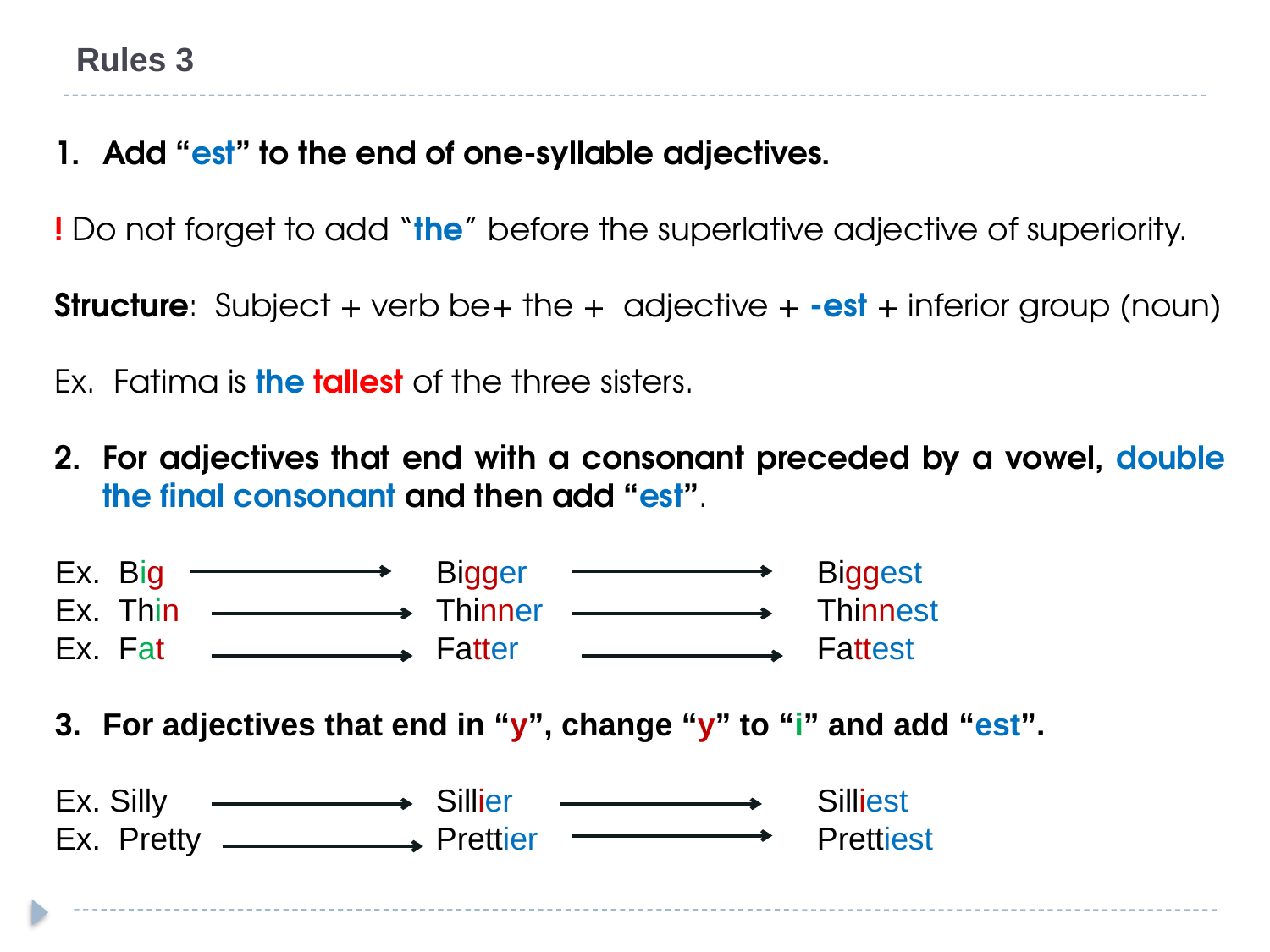

# Rules 3
Add “est” to the end of one-syllable adjectives.

! Do not forget to add “the” before the superlative adjective of superiority.

Structure:  Subject + verb be+ the +  adjective + -est + inferior group (noun)

Ex.  Fatima is the tallest of the three sisters.

For adjectives that end with a consonant preceded by a vowel, double the final consonant and then add “est”.

Ex.  Big 			Bigger 			Biggest
Ex.  Thin 		Thinner 			Thinnest
Ex.  Fat			Fatter 			Fattest

For adjectives that end in “y”, change “y” to “i” and add “est”.

Ex. Silly 			Sillier 			Silliest
Ex.  Pretty 		Prettier 			Prettiest